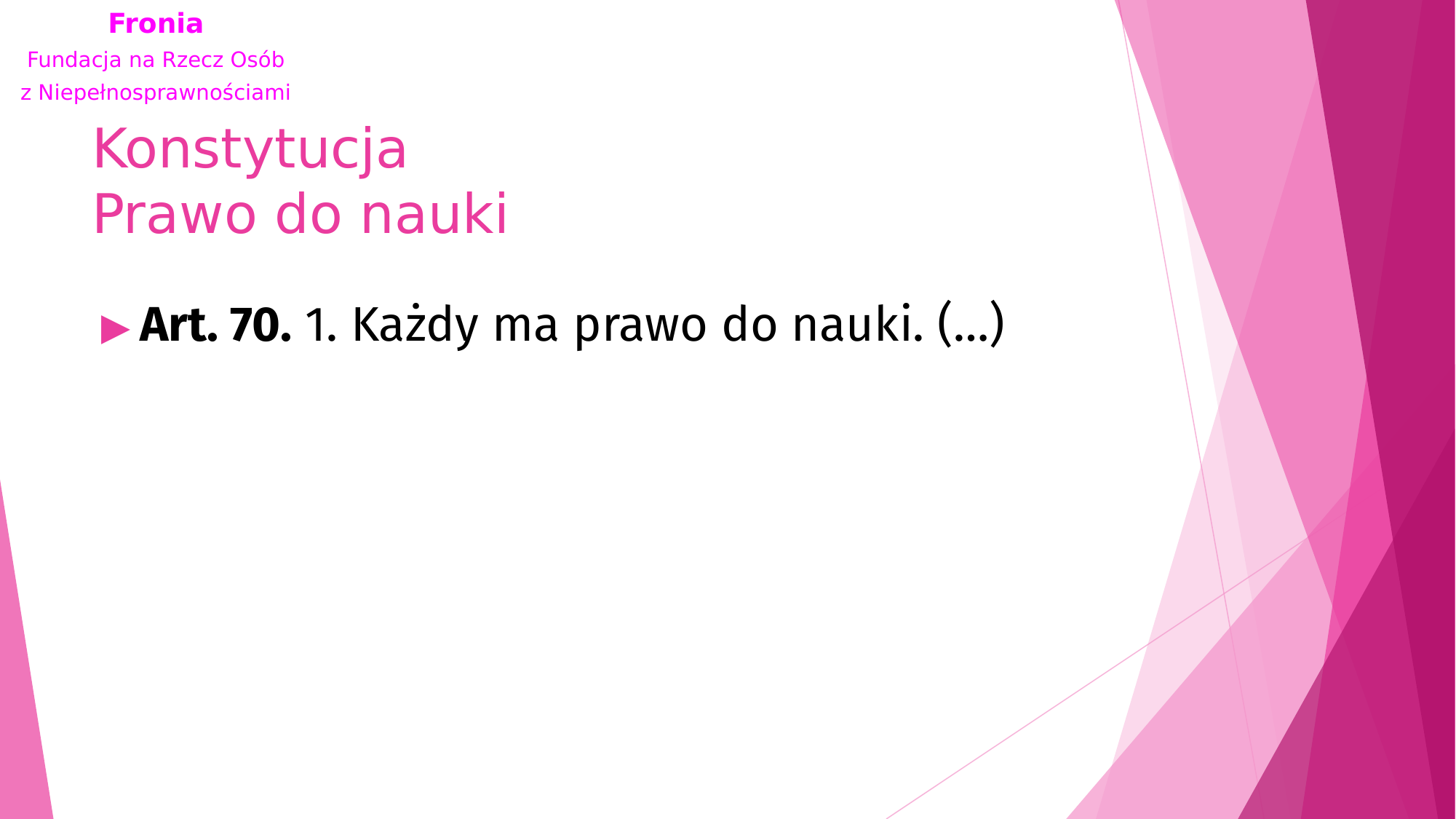

# Konstytucja Prawo do nauki
Art. 70. 1. Każdy ma prawo do nauki. (…)